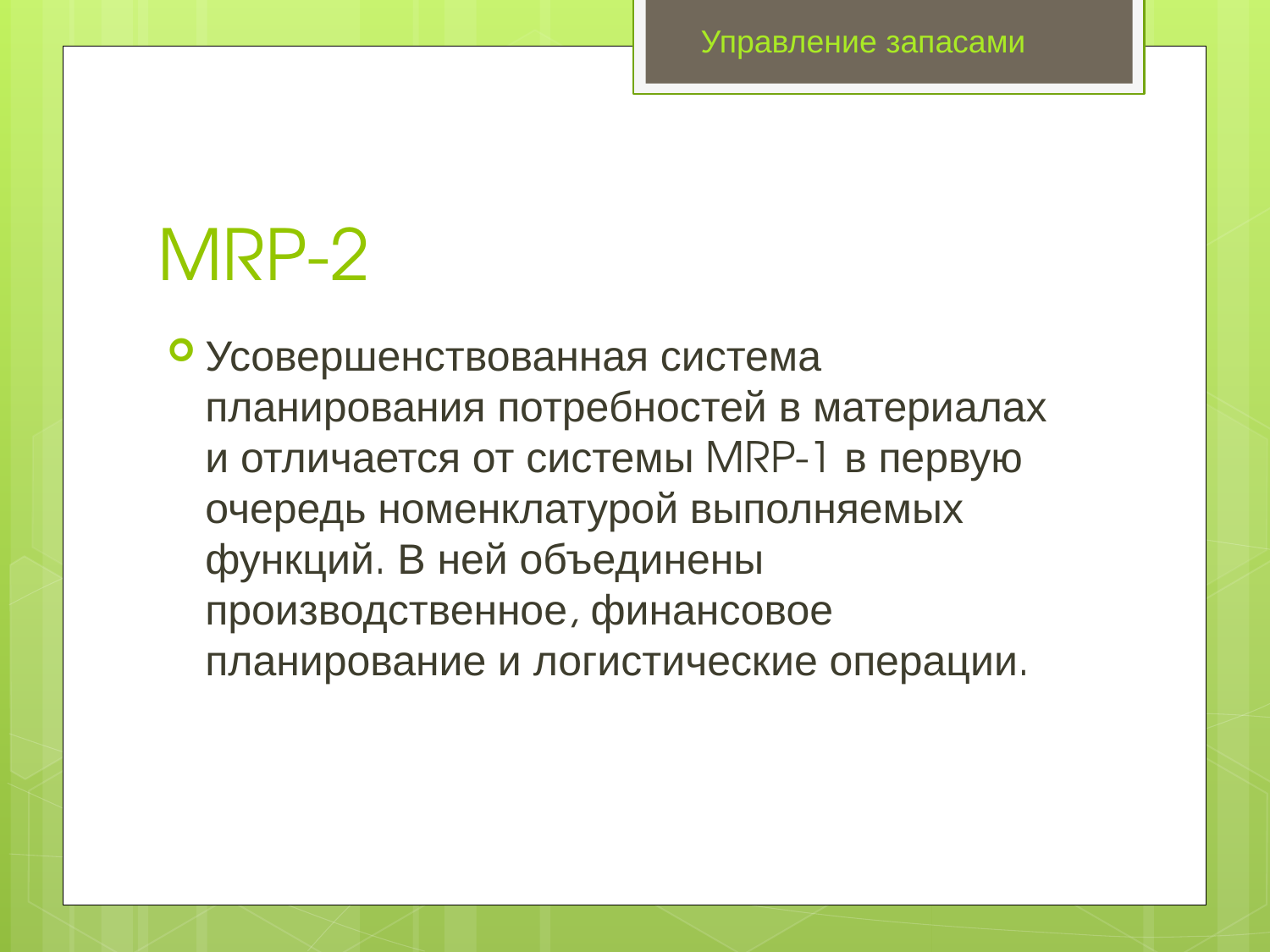

Управление запасами
# MRP-2
Усовершенствованная система планирования потребностей в материалах и отличается от системы MRP-1 в первую очередь номенклатурой выполняемых функций. В ней объединены производственное, финансовое планирование и логистические операции.